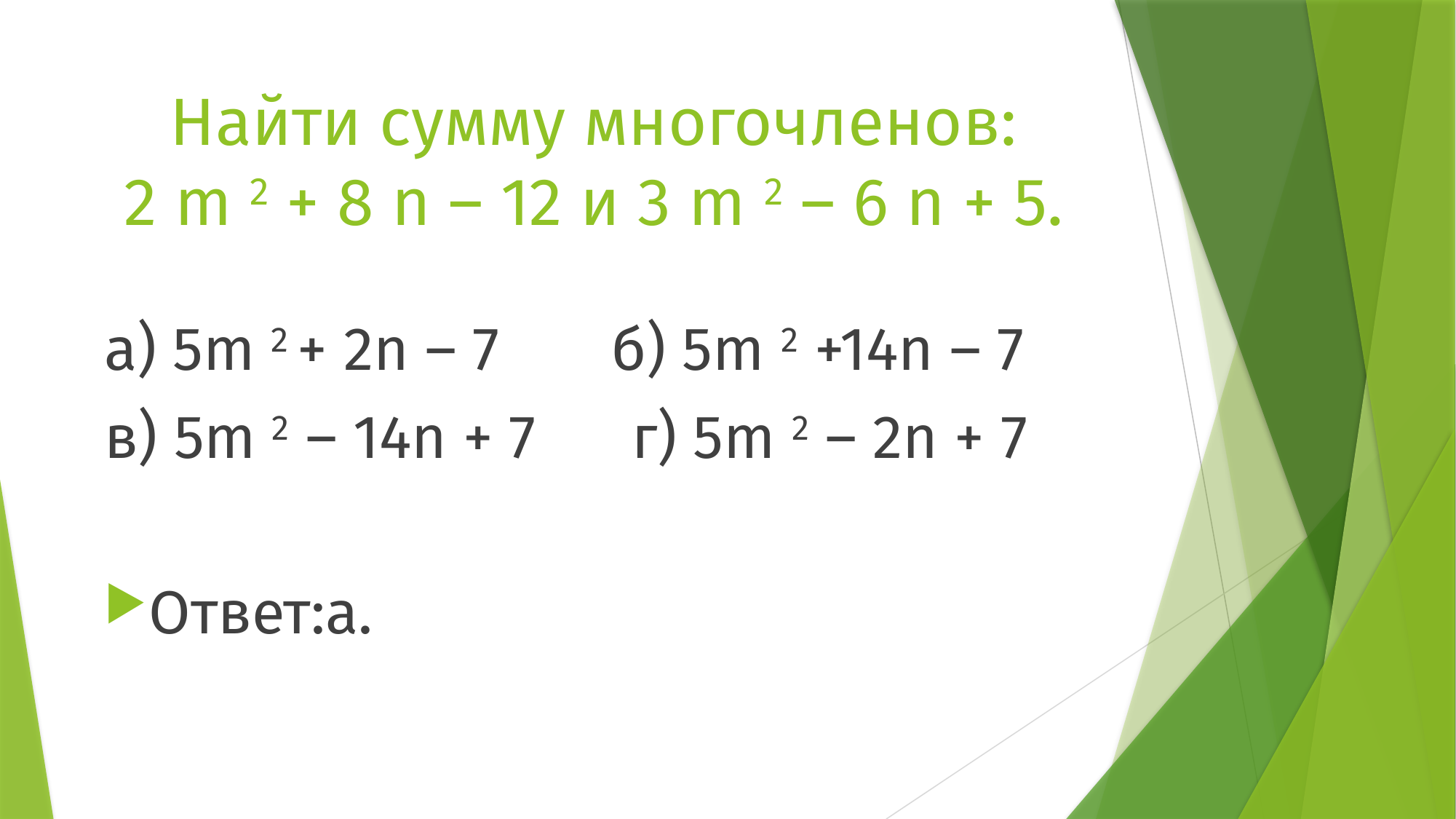

# Найти сумму многочленов: 2 m 2 + 8 n – 12 и 3 m 2 – 6 n + 5.
а) 5m 2 + 2n – 7       б) 5m 2 +14n – 7
в) 5m 2 – 14n + 7      г) 5m 2 – 2n + 7

Ответ:а.